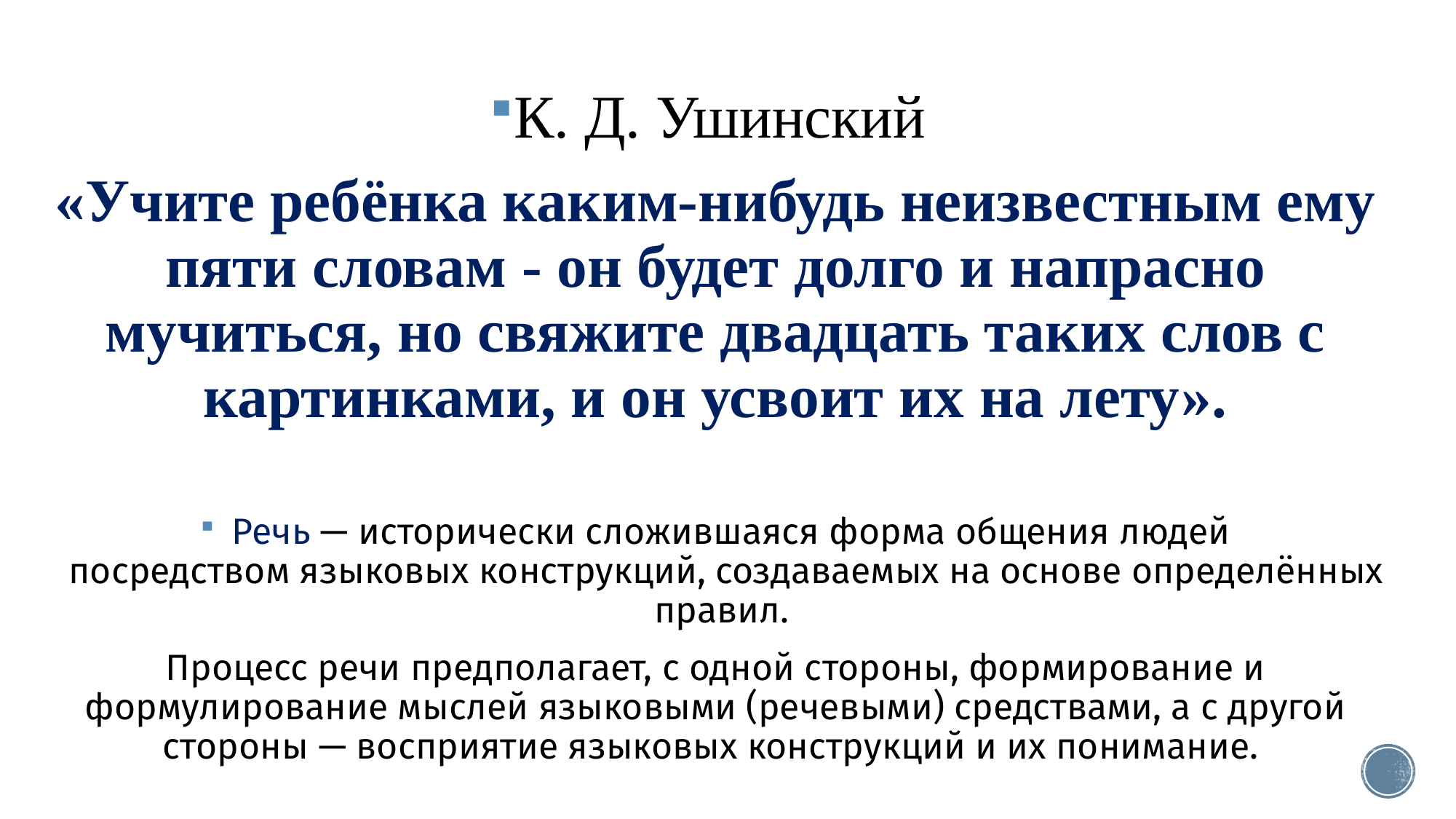

К. Д. Ушинский
«Учите ребёнка каким-нибудь неизвестным ему пяти словам - он будет долго и напрасно мучиться, но свяжите двадцать таких слов с картинками, и он усвоит их на лету».

 Речь — исторически сложившаяся форма общения людей посредством языковых конструкций, создаваемых на основе определённых правил.
Процесс речи предполагает, с одной стороны, формирование и формулирование мыслей языковыми (речевыми) средствами, а с другой стороны — восприятие языковых конструкций и их понимание.